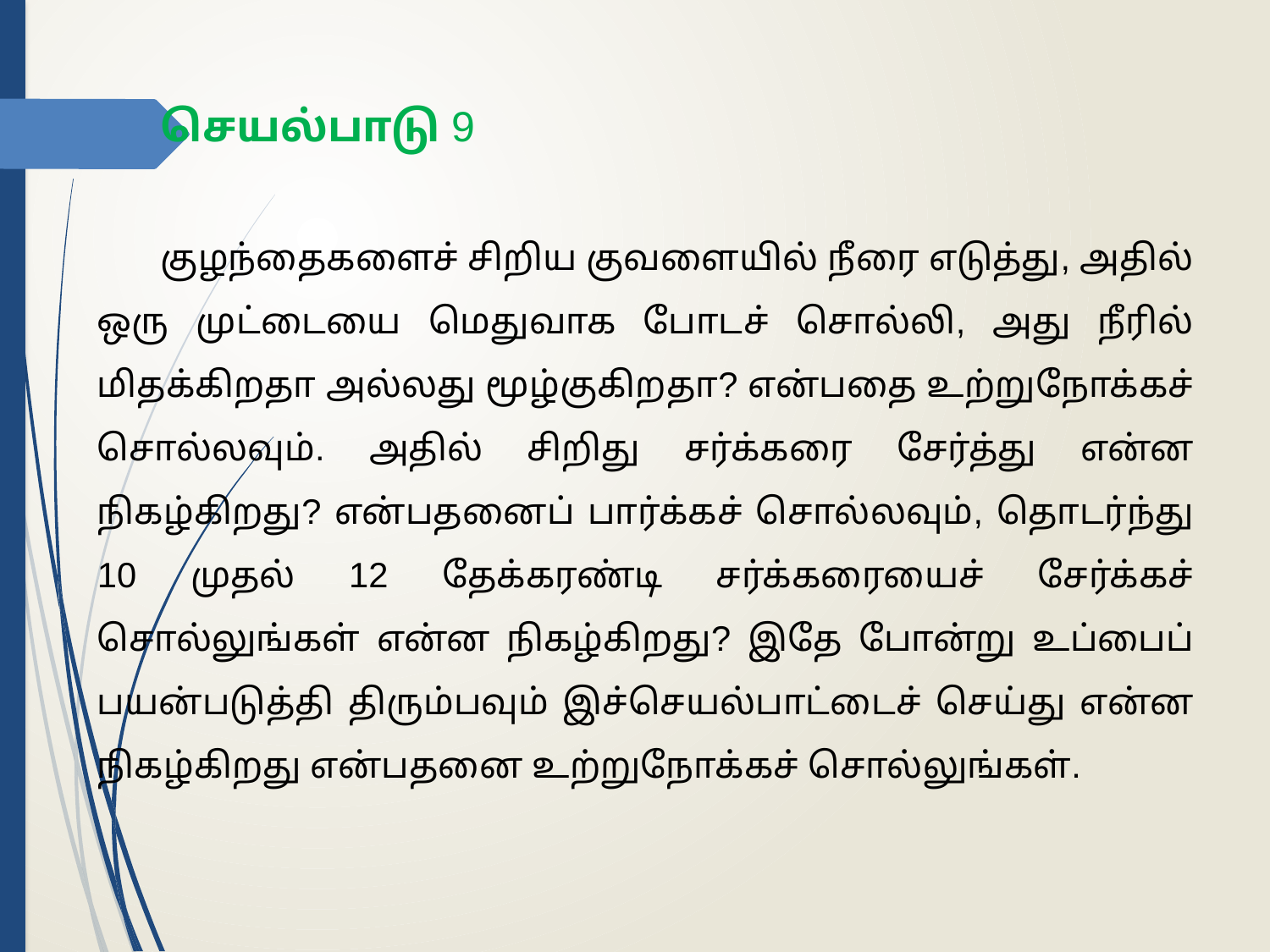

செயல்பாடு 9

குழந்தைகளைச் சிறிய குவளையில் நீரை எடுத்து, அதில் ஒரு முட்டையை மெதுவாக போடச் சொல்லி, அது நீரில் மிதக்கிறதா அல்லது மூழ்குகிறதா? என்பதை உற்றுநோக்கச் சொல்லவும். அதில் சிறிது சர்க்கரை சேர்த்து என்ன நிகழ்கிறது? என்பதனைப் பார்க்கச் சொல்லவும், தொடர்ந்து 10 முதல் 12 தேக்கரண்டி சர்க்கரையைச் சேர்க்கச் சொல்லுங்கள் என்ன நிகழ்கிறது? இதே போன்று உப்பைப் பயன்படுத்தி திரும்பவும் இச்செயல்பாட்டைச் செய்து என்ன நிகழ்கிறது என்பதனை உற்றுநோக்கச் சொல்லுங்கள்.